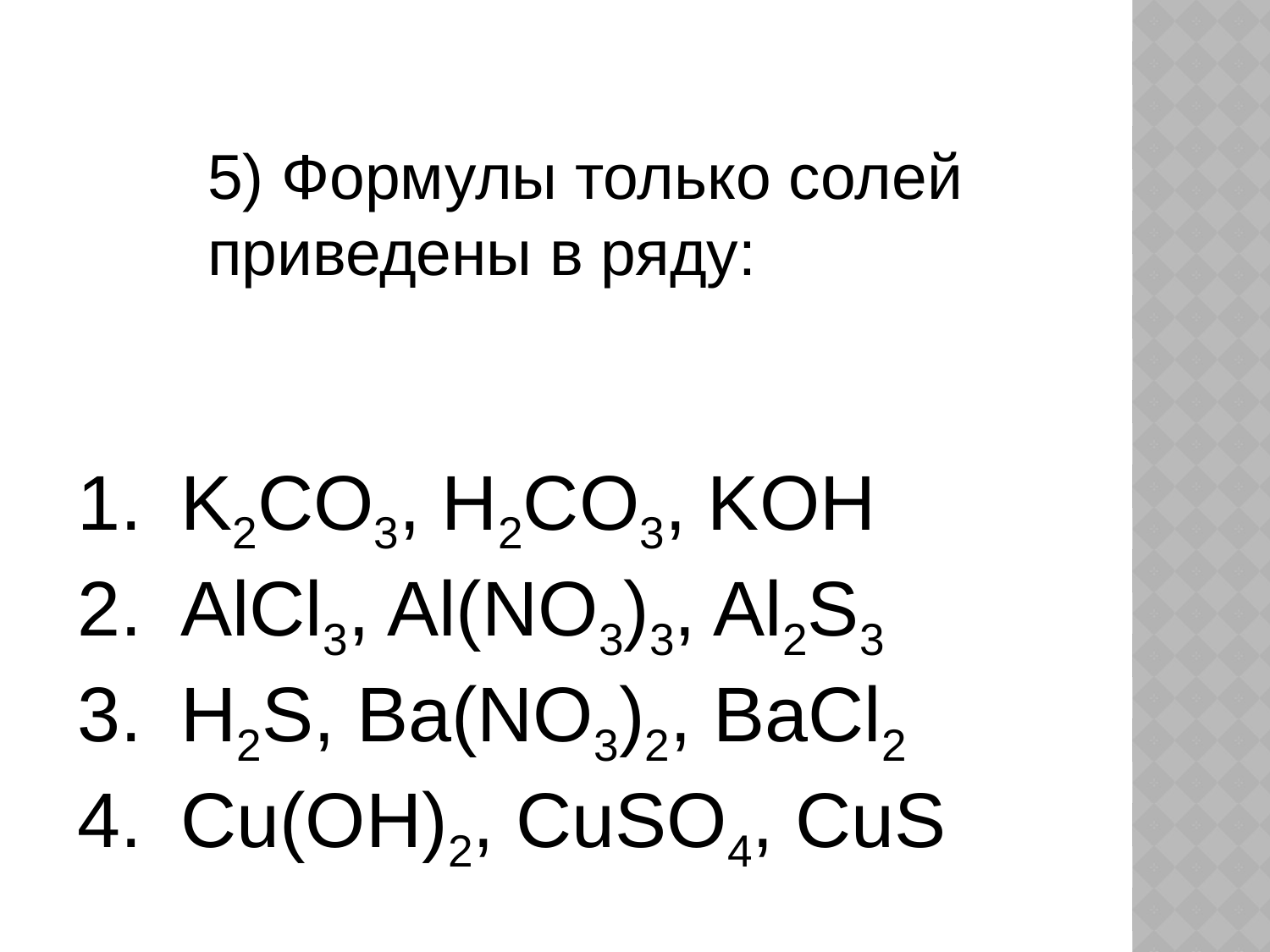

5) Формулы только солей приведены в ряду:
K2CO3, H2CO3, KOH
AlCl3, Al(NO3)3, Al2S3
H2S, Ba(NO3)2, BaCl2
Cu(OH)2, CuSO4, CuS